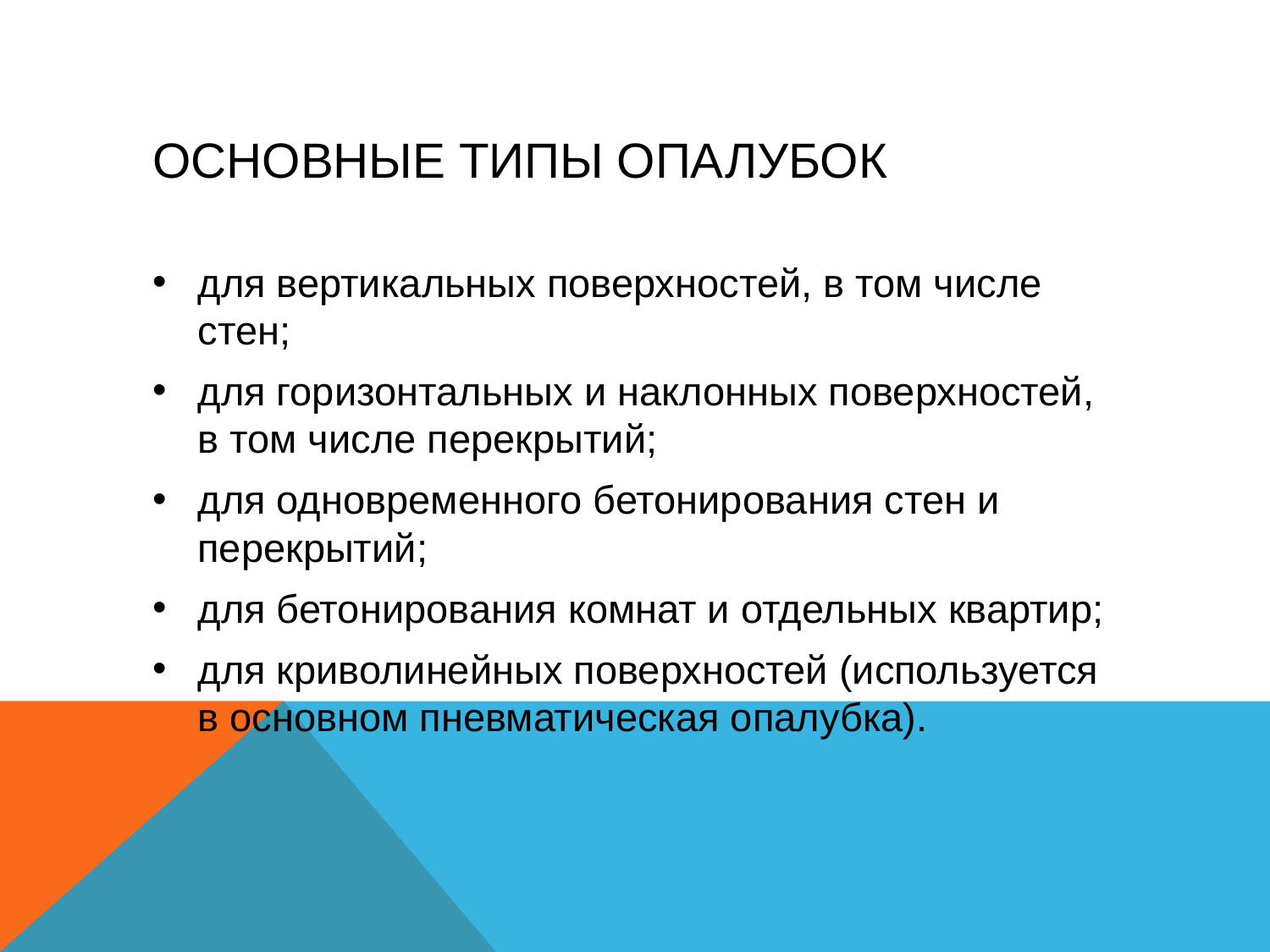

# Основные типы опалубок
для вертикальных поверхностей, в том числе стен;
для горизонтальных и наклонных поверхностей, в том числе перекрытий;
для одновременного бетонирования стен и перекрытий;
для бетонирования комнат и отдельных квартир;
для криволинейных поверхностей (используется в основном пневматическая опалубка).